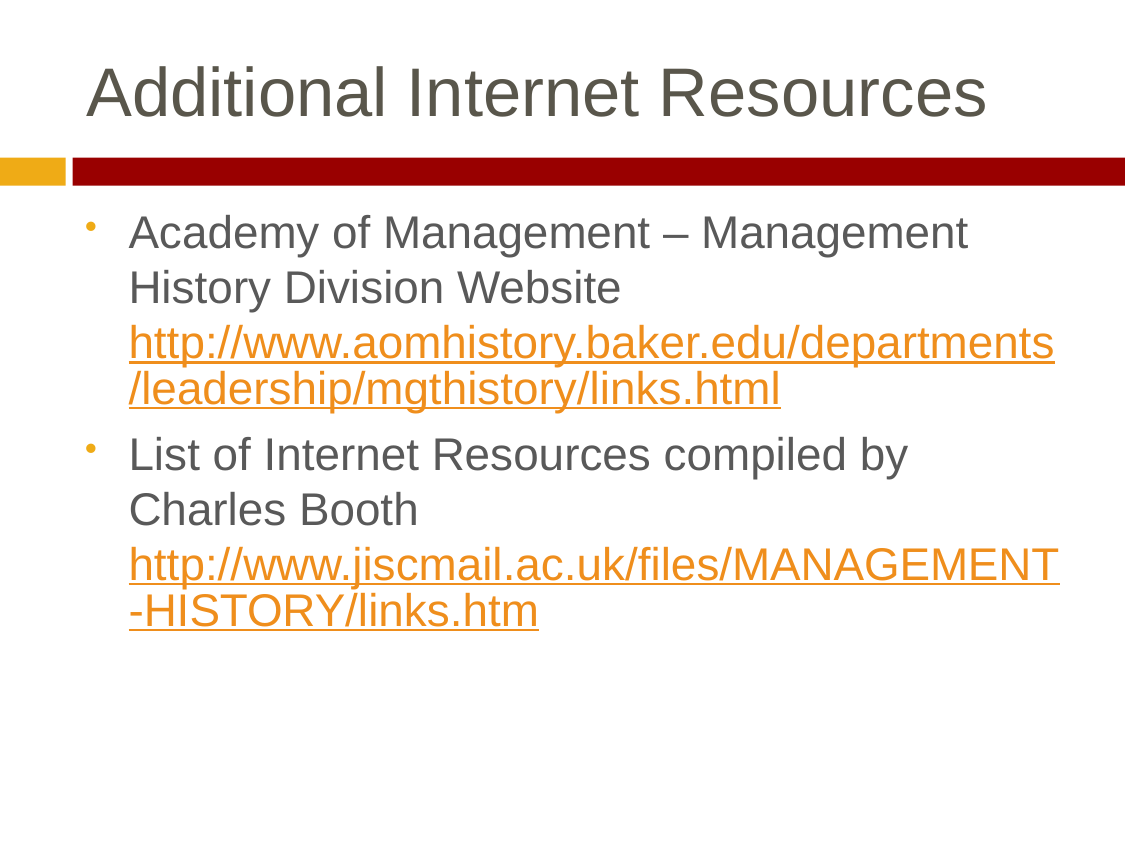

# Additional Internet Resources
Academy of Management – Management History Division Website
http://www.aomhistory.baker.edu/departments/leadership/mgthistory/links.html
List of Internet Resources compiled by Charles Booth http://www.jiscmail.ac.uk/files/MANAGEMENT-HISTORY/links.htm